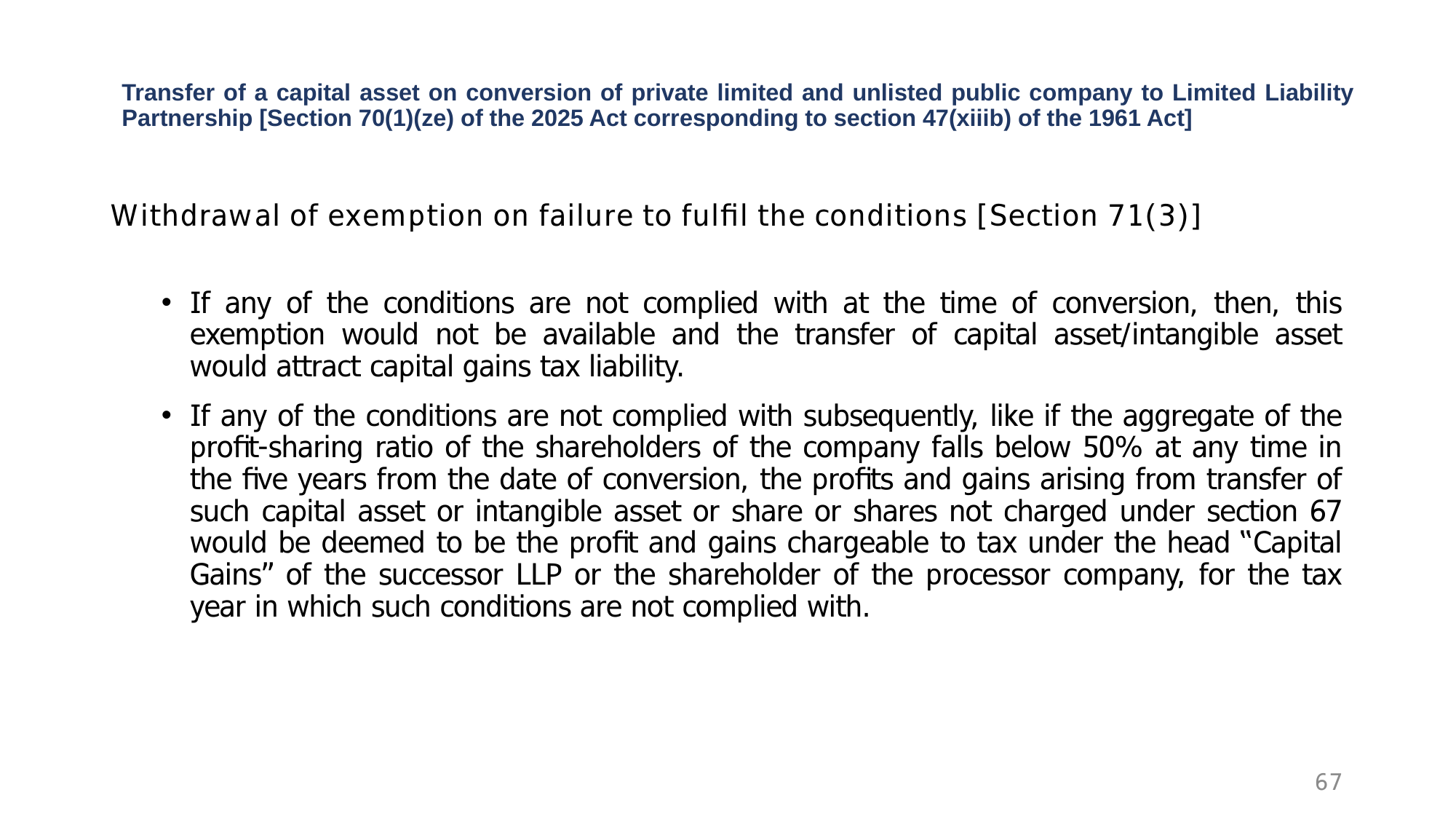

# Transfer of a capital asset on conversion of private limited and unlisted public company to Limited Liability Partnership [Section 70(1)(ze) of the 2025 Act corresponding to section 47(xiiib) of the 1961 Act]

Withdrawal of exemption on failure to fulfil the conditions [Section 71(3)]

If any of the conditions are not complied with at the time of conversion, then, this exemption would not be available and the transfer of capital asset/intangible asset would attract capital gains tax liability.
If any of the conditions are not complied with subsequently, like if the aggregate of the profit-sharing ratio of the shareholders of the company falls below 50% at any time in the five years from the date of conversion, the profits and gains arising from transfer of such capital asset or intangible asset or share or shares not charged under section 67 would be deemed to be the profit and gains chargeable to tax under the head “Capital Gains” of the successor LLP or the shareholder of the processor company, for the tax year in which such conditions are not complied with.

67